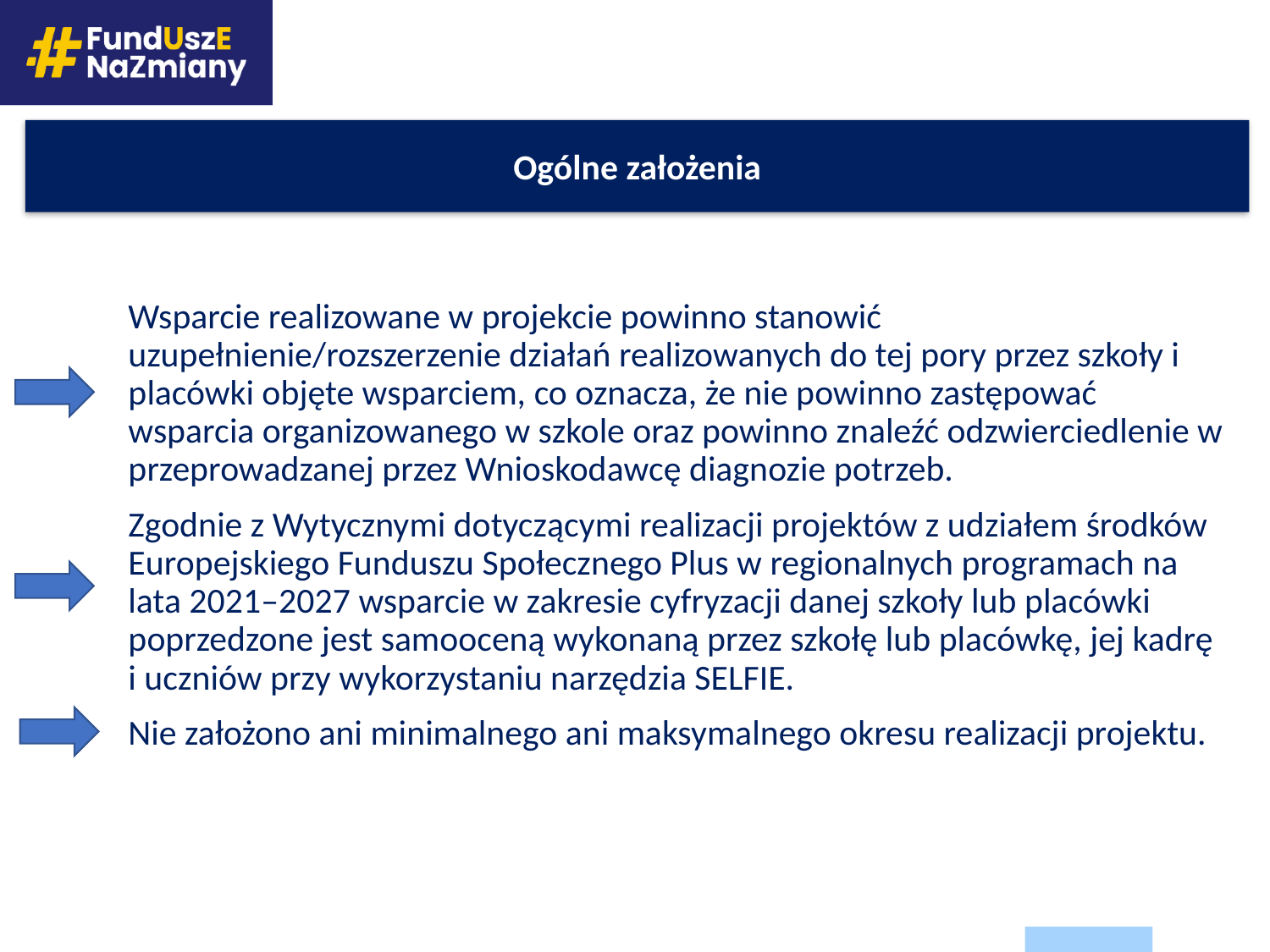

Ogólne założenia
Wsparcie realizowane w projekcie powinno stanowić uzupełnienie/rozszerzenie działań realizowanych do tej pory przez szkoły i placówki objęte wsparciem, co oznacza, że nie powinno zastępować wsparcia organizowanego w szkole oraz powinno znaleźć odzwierciedlenie w przeprowadzanej przez Wnioskodawcę diagnozie potrzeb.
Zgodnie z Wytycznymi dotyczącymi realizacji projektów z udziałem środków Europejskiego Funduszu Społecznego Plus w regionalnych programach na lata 2021–2027 wsparcie w zakresie cyfryzacji danej szkoły lub placówki poprzedzone jest samooceną wykonaną przez szkołę lub placówkę, jej kadrę i uczniów przy wykorzystaniu narzędzia SELFIE.
Nie założono ani minimalnego ani maksymalnego okresu realizacji projektu.